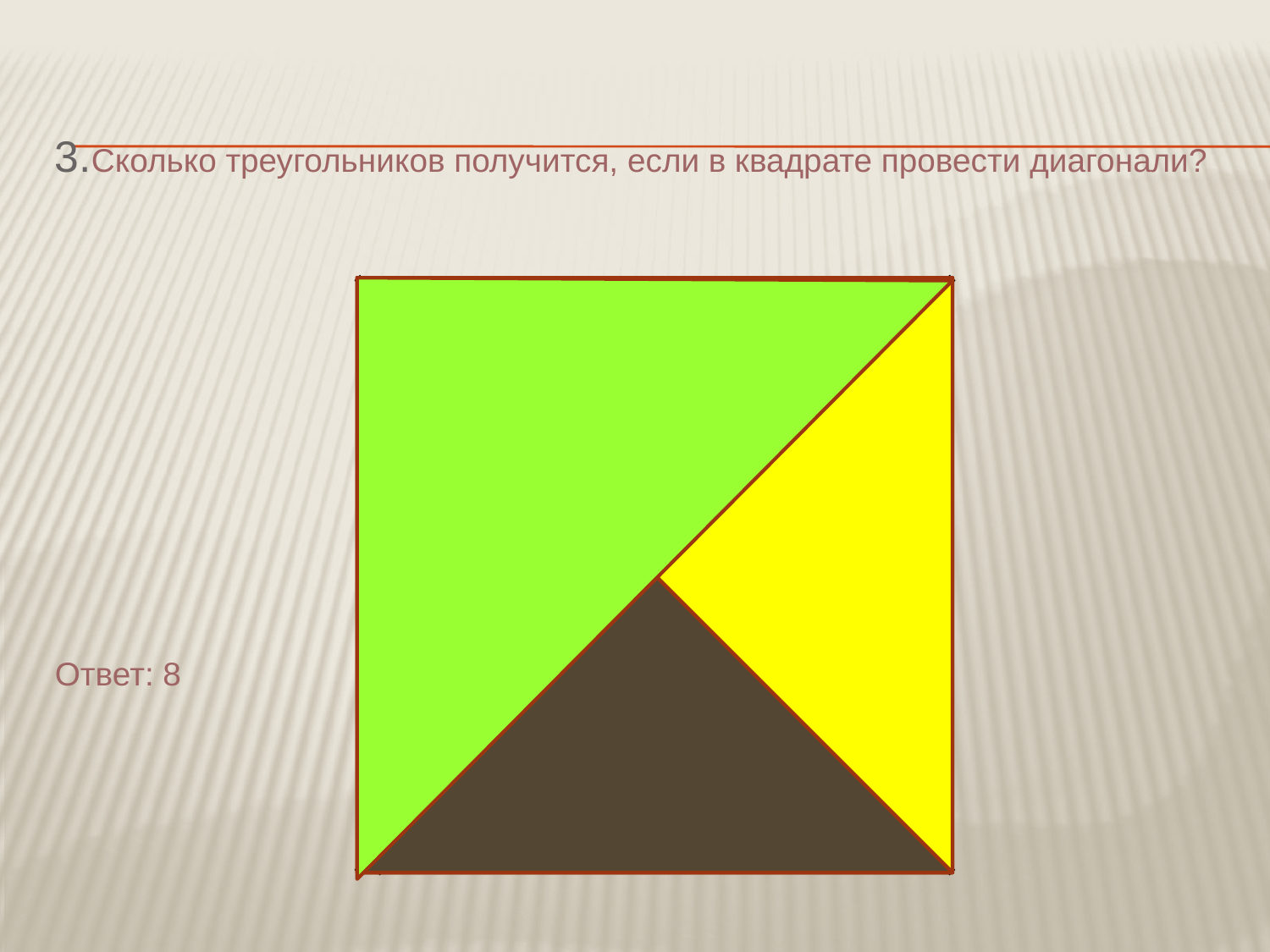

# 3.Сколько треугольников получится, если в квадрате провести диагонали? Ответ: 8